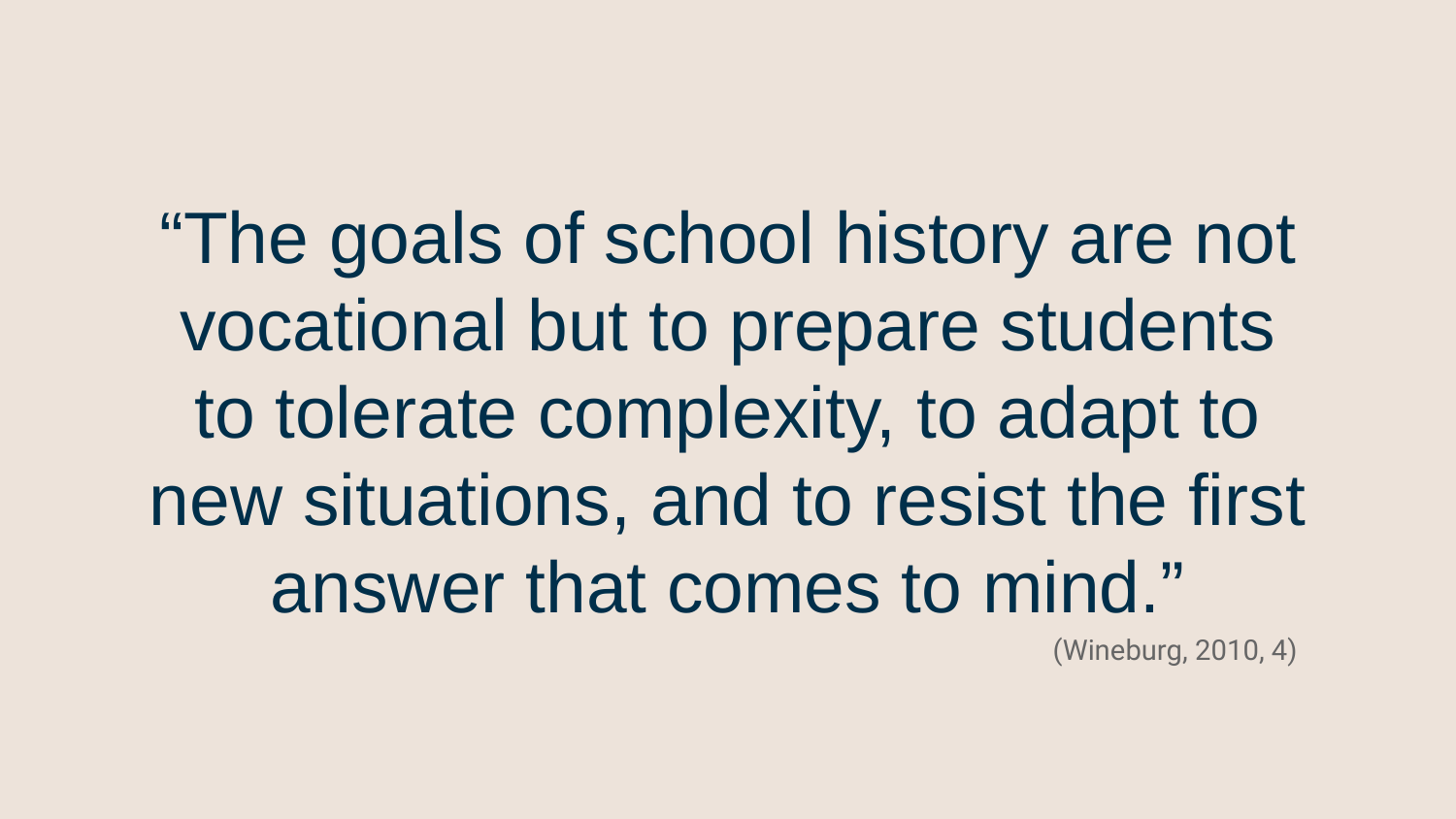

# “The goals of school history are not vocational but to prepare students to tolerate complexity, to adapt to new situations, and to resist the first answer that comes to mind.”
(Wineburg, 2010, 4)